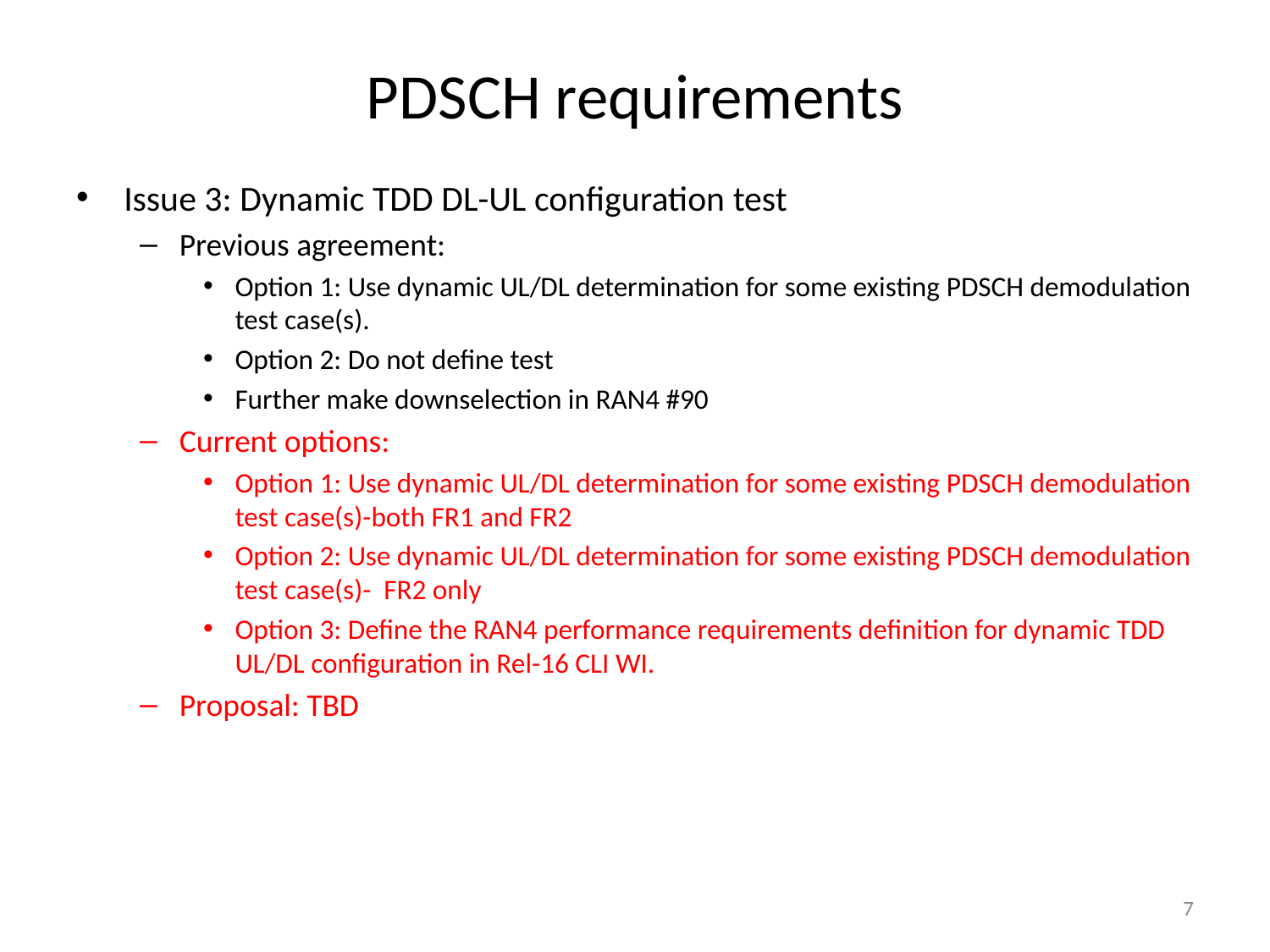

# PDSCH requirements
Issue 3: Dynamic TDD DL-UL configuration test
Previous agreement:
Option 1: Use dynamic UL/DL determination for some existing PDSCH demodulation test case(s).
Option 2: Do not define test
Further make downselection in RAN4 #90
Current options:
Option 1: Use dynamic UL/DL determination for some existing PDSCH demodulation test case(s)-both FR1 and FR2
Option 2: Use dynamic UL/DL determination for some existing PDSCH demodulation test case(s)-  FR2 only
Option 3: Define the RAN4 performance requirements definition for dynamic TDD UL/DL configuration in Rel-16 CLI WI.
Proposal: TBD
7